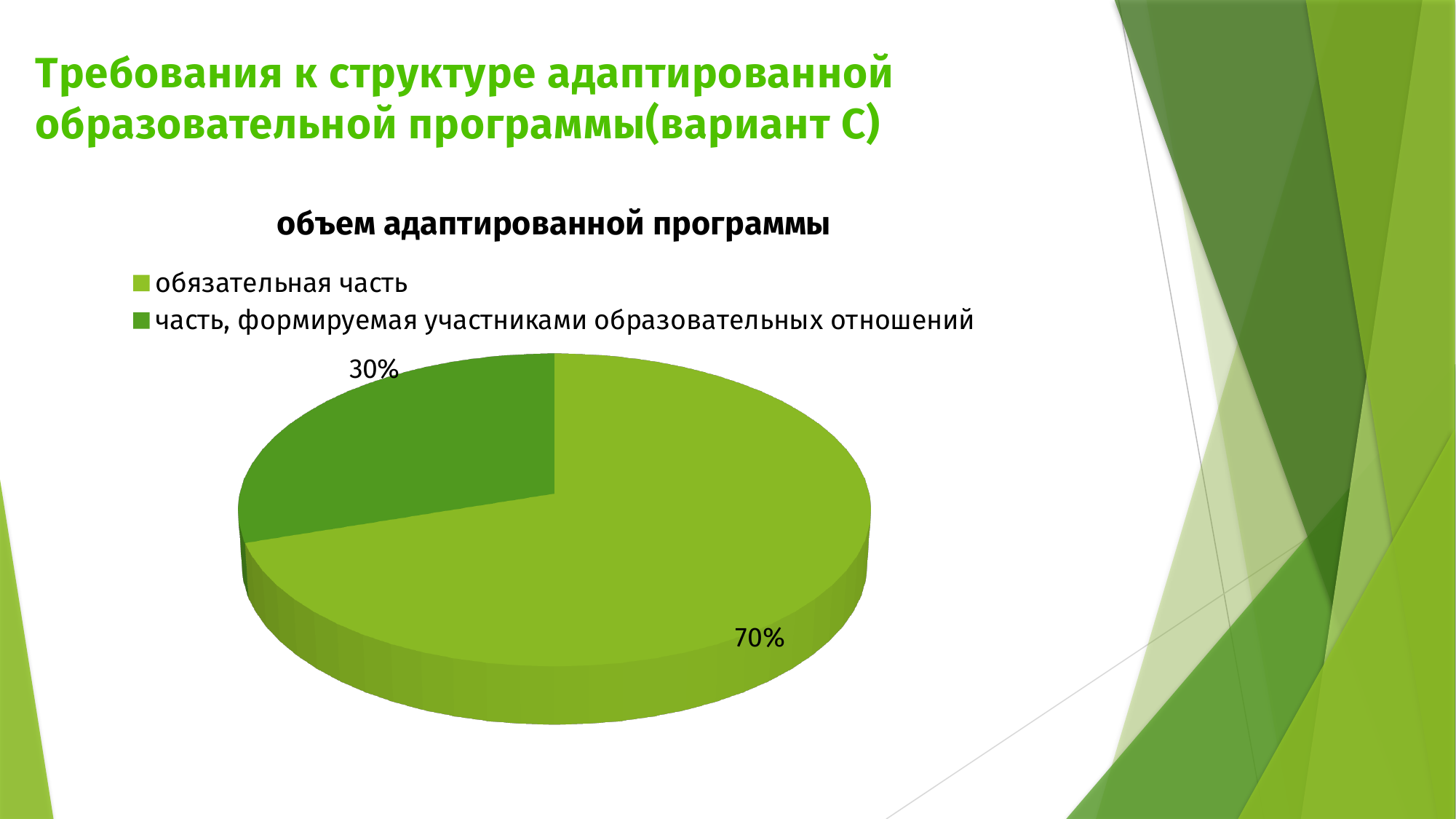

Требования к структуре адаптированной образовательной программы(вариант С)

[unsupported chart]